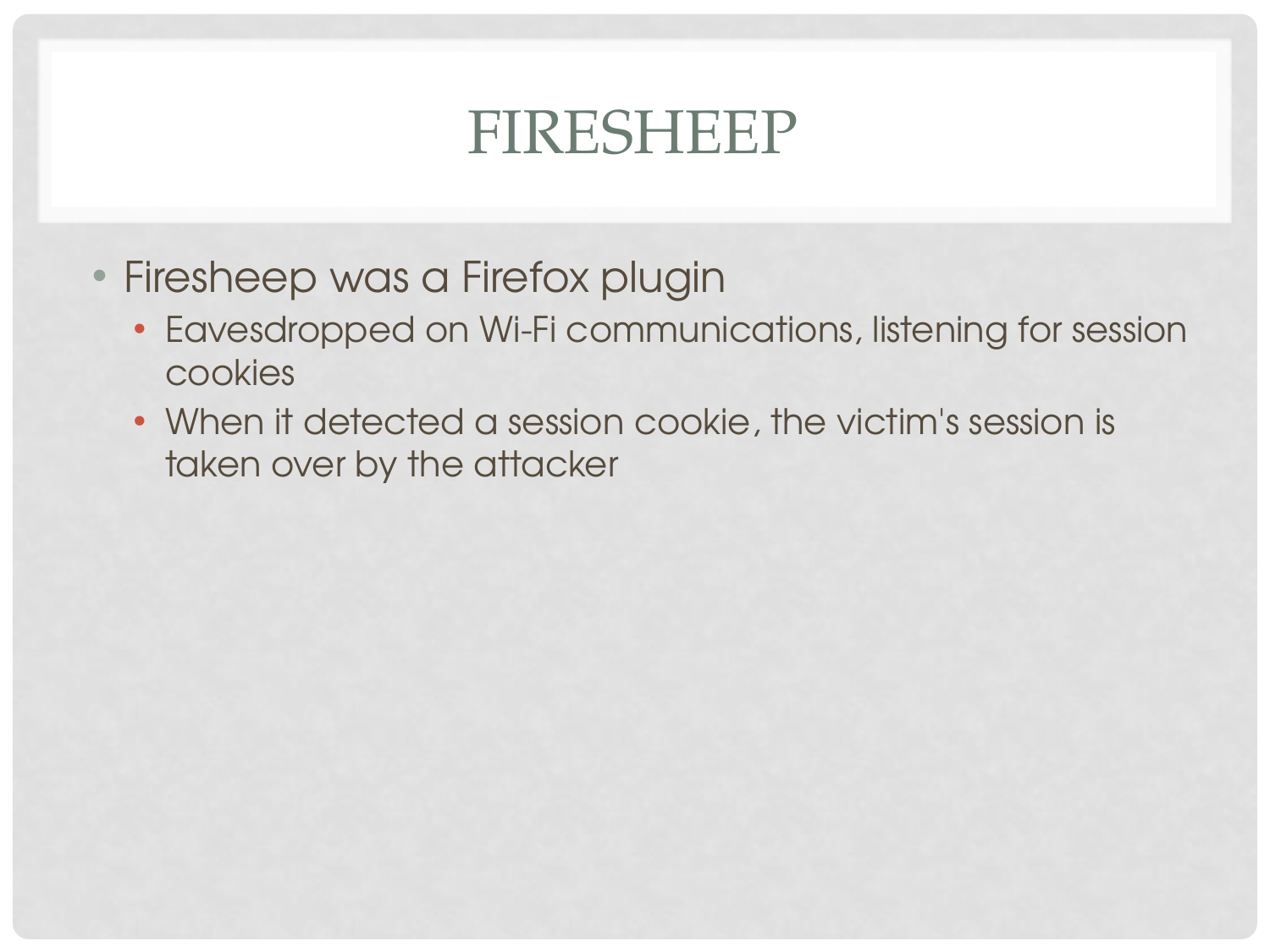

# firesheep
Firesheep was a Firefox plugin
Eavesdropped on Wi-Fi communications, listening for session cookies
When it detected a session cookie, the victim's session is taken over by the attacker